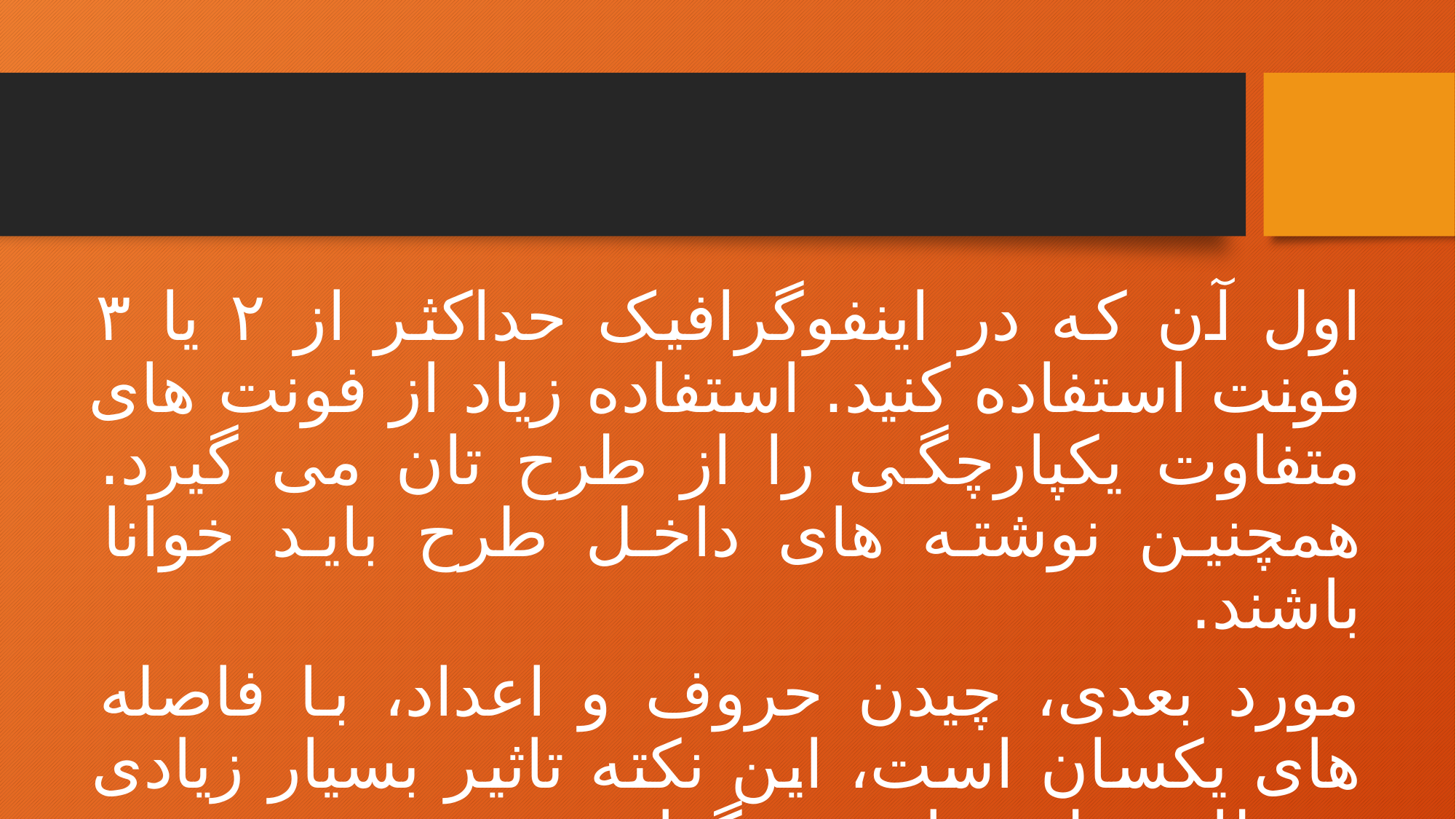

اول آن که در اینفوگرافیک حداکثر از ۲ یا ۳ فونت استفاده کنید. استفاده زیاد از فونت های متفاوت یکپارچگی را از طرح تان می گیرد. همچنین نوشته های داخل طرح باید خوانا باشند.
مورد بعدی، چیدن حروف و اعداد، با فاصله های یکسان است، این نکته تاثیر بسیار زیادی بر ظاهر طرح تان می گذارد.